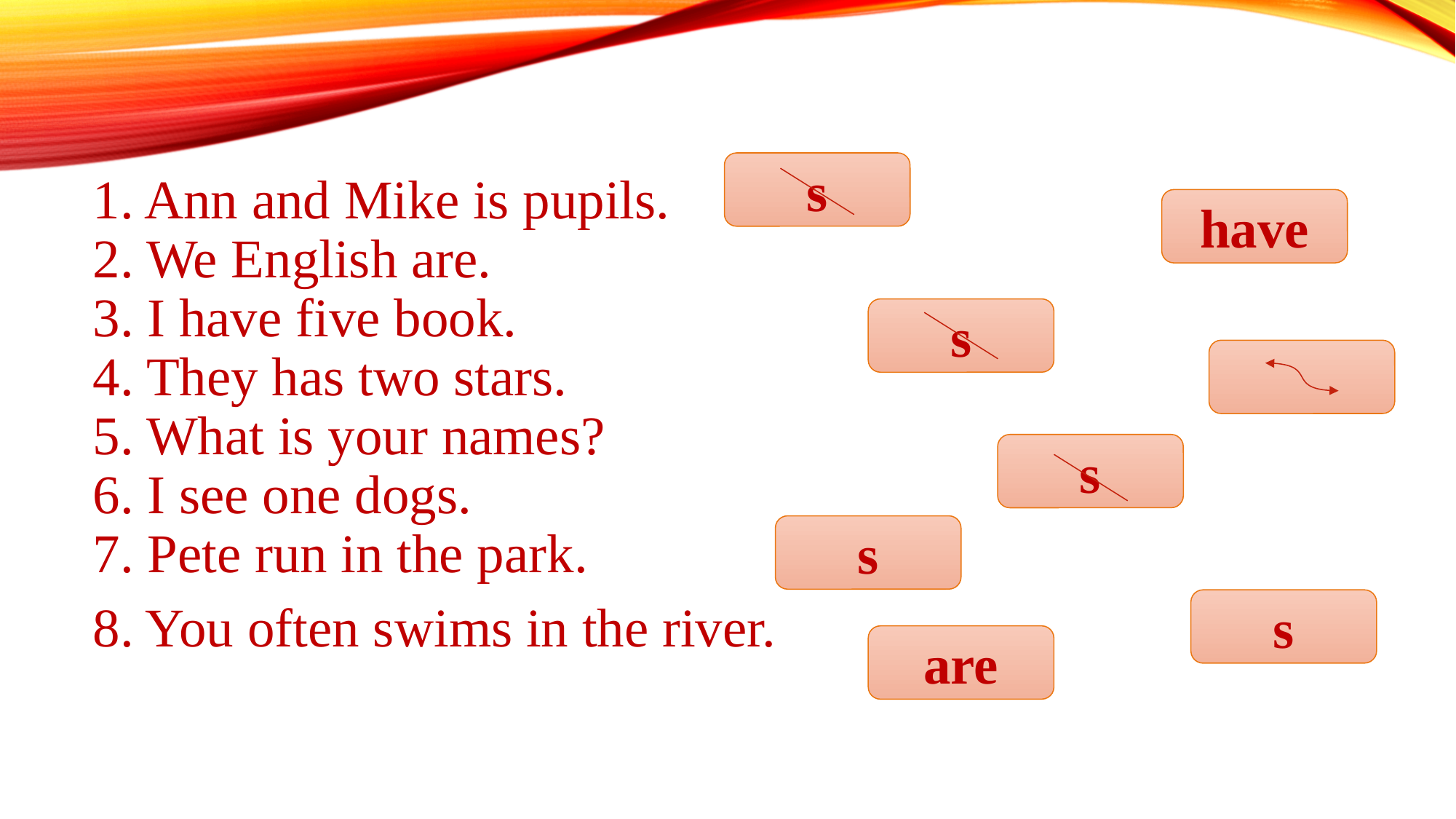

s
1. Ann and Mike is pupils.
2. We English are.
3. I have five book.
4. They has two stars.
5. What is your names?
6. I see one dogs.
7. Pete run in the park.
8. You often swims in the river.
have
s

s
s
s
are